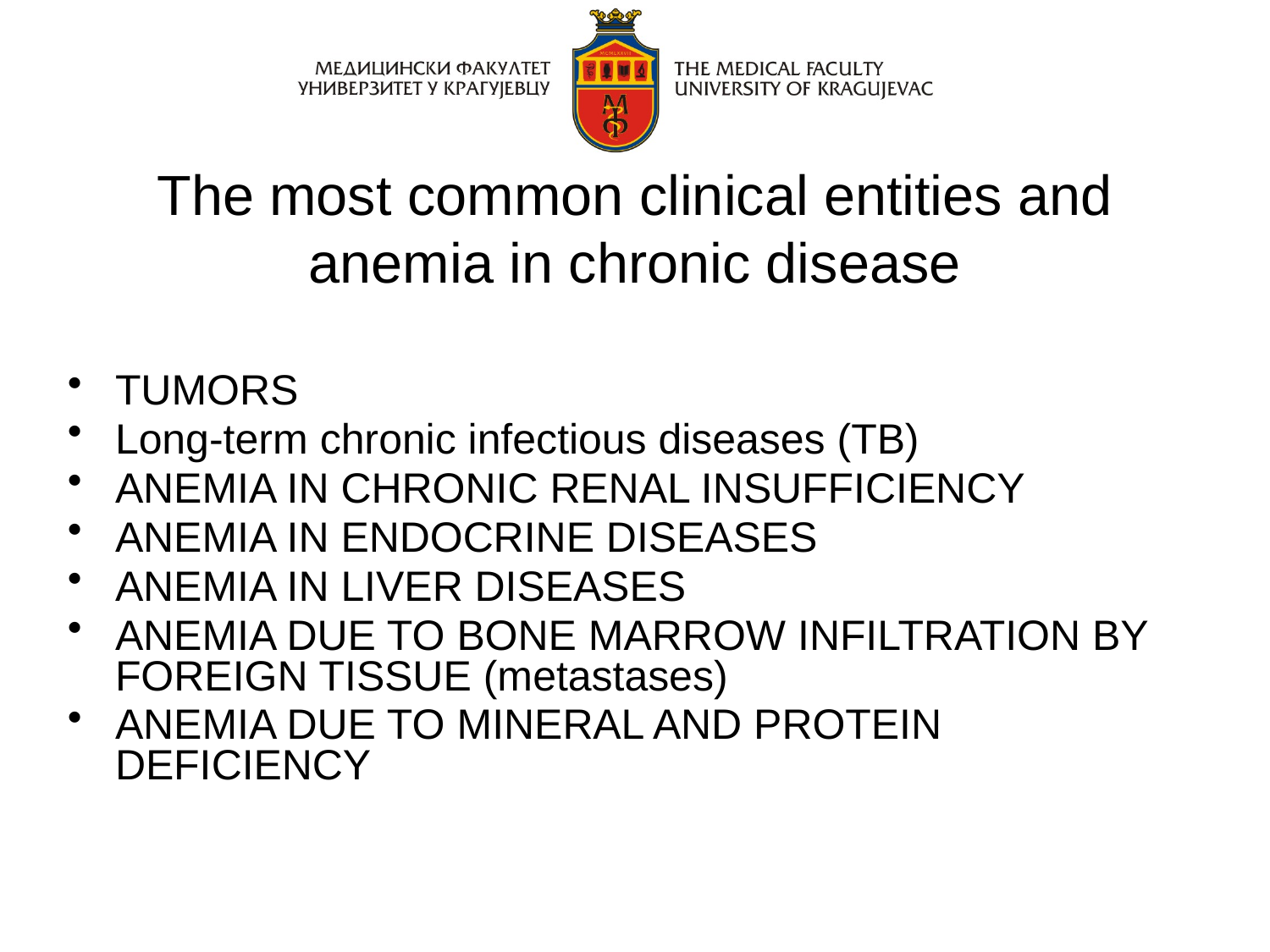

# The most common clinical entities and anemia in chronic disease
TUMORS
Long-term chronic infectious diseases (TB)
ANEMIA IN CHRONIC RENAL INSUFFICIENCY
ANEMIA IN ENDOCRINE DISEASES
ANEMIA IN LIVER DISEASES
ANEMIA DUE TO BONE MARROW INFILTRATION BY FOREIGN TISSUE (metastases)
ANEMIA DUE TO MINERAL AND PROTEIN DEFICIENCY